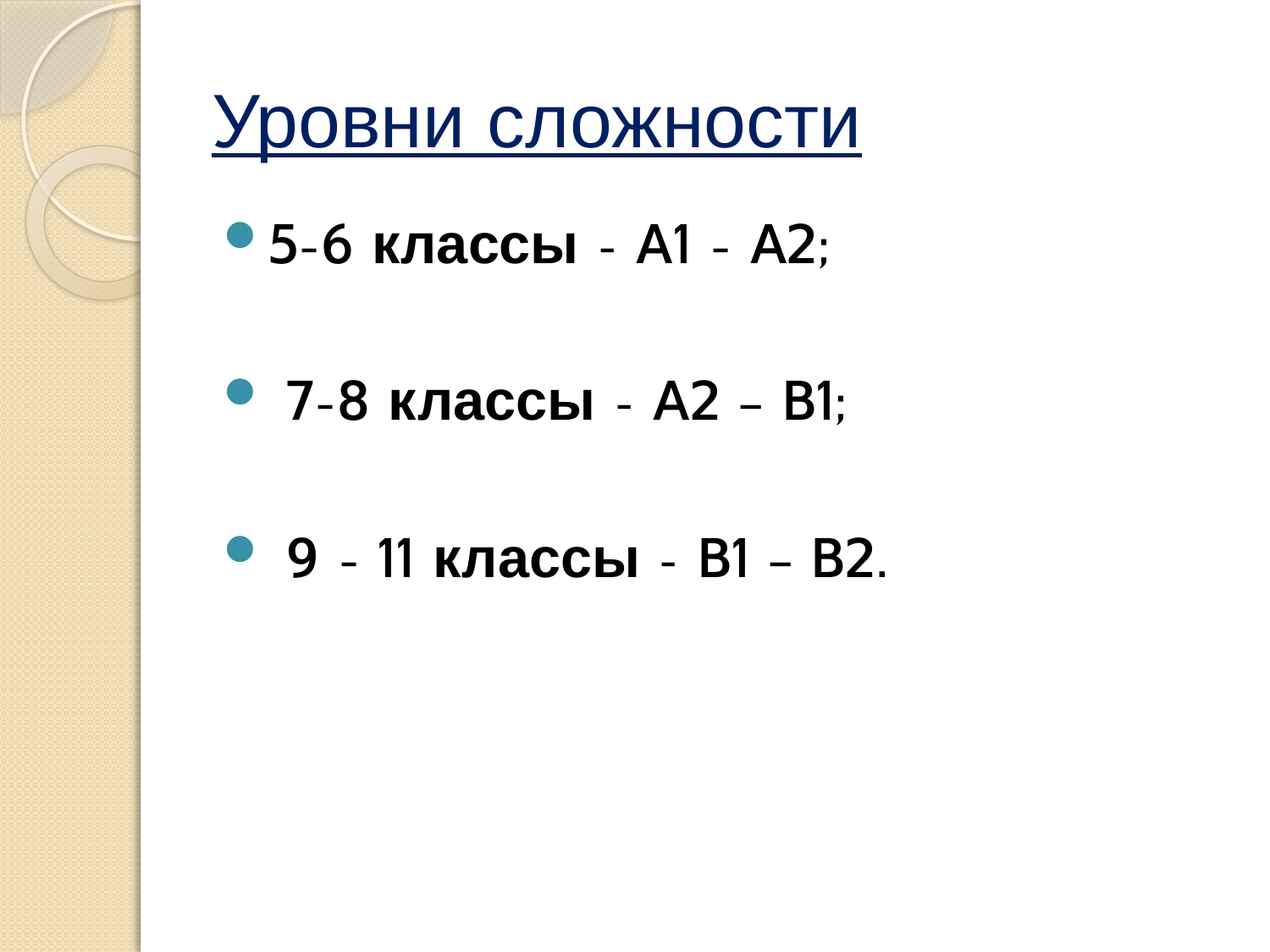

# Уровни сложности
5-6 классы - A1 - A2;

 7-8 классы - A2 – B1;

 9 - 11 классы - B1 – B2.